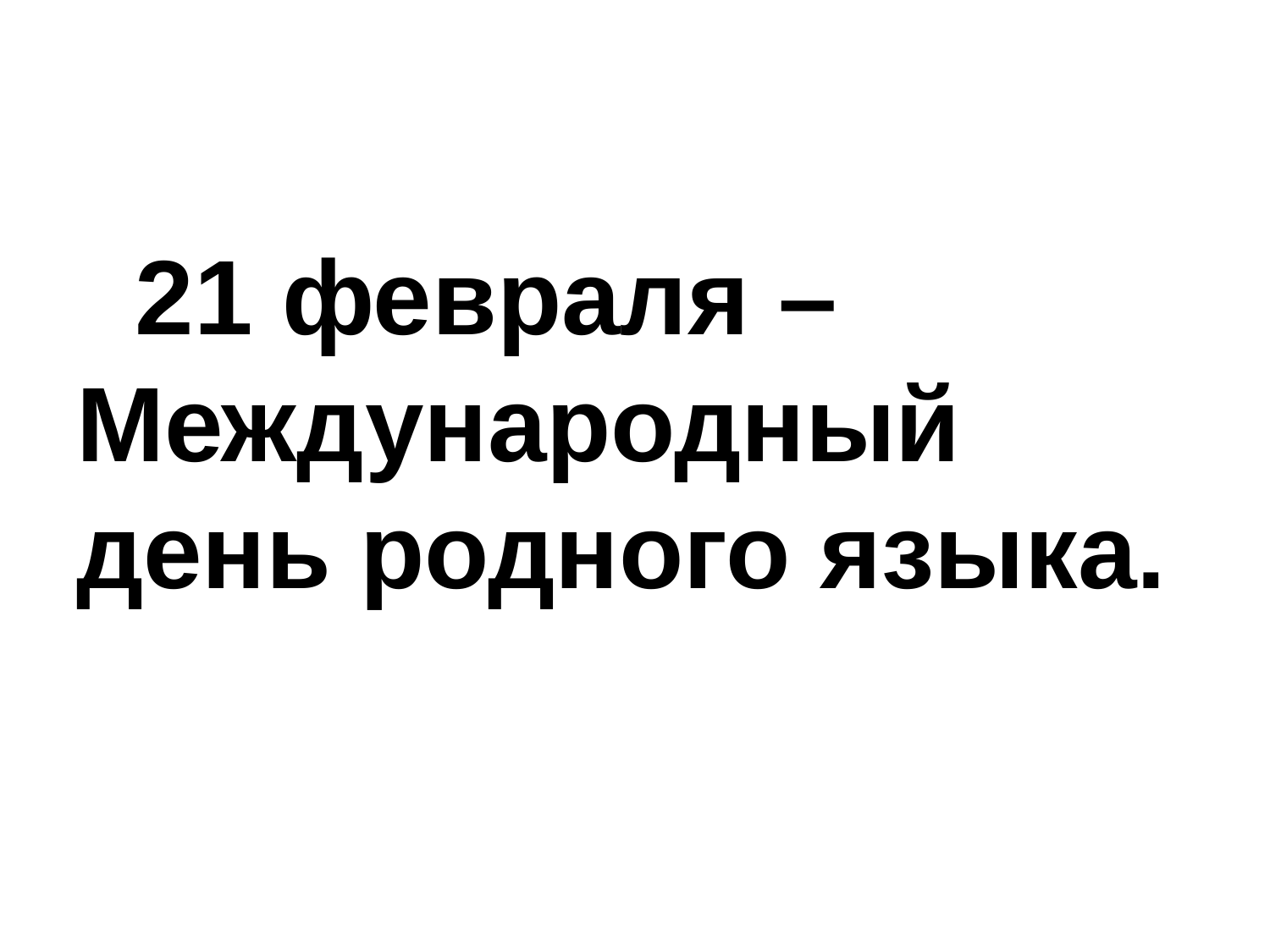

#
  21 февраля – Международный день родного языка.